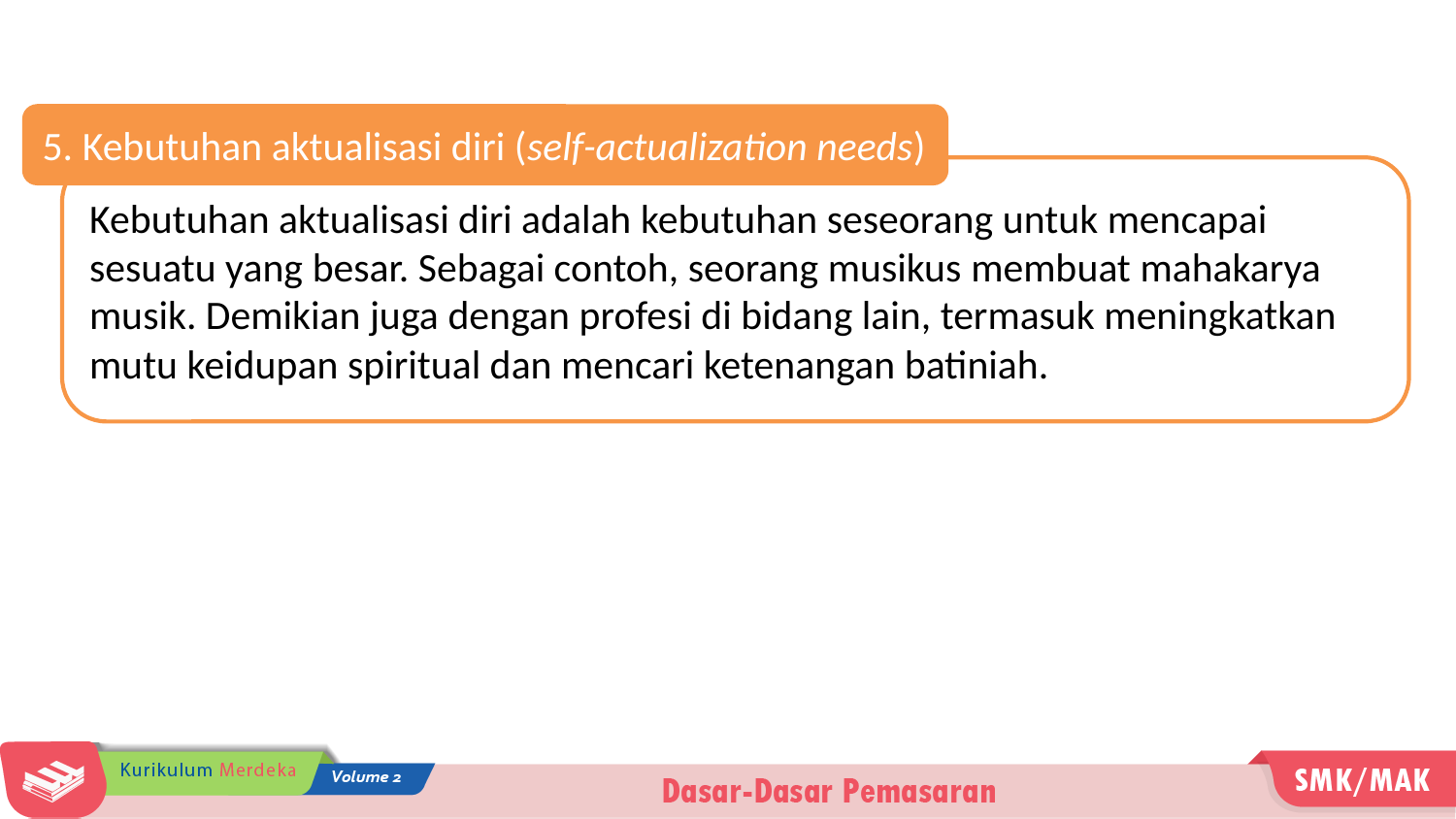

5. Kebutuhan aktualisasi diri (self-actualization needs)
Kebutuhan aktualisasi diri adalah kebutuhan seseorang untuk mencapai sesuatu yang besar. Sebagai contoh, seorang musikus membuat mahakarya musik. Demikian juga dengan profesi di bidang lain, termasuk meningkatkan mutu keidupan spiritual dan mencari ketenangan batiniah.